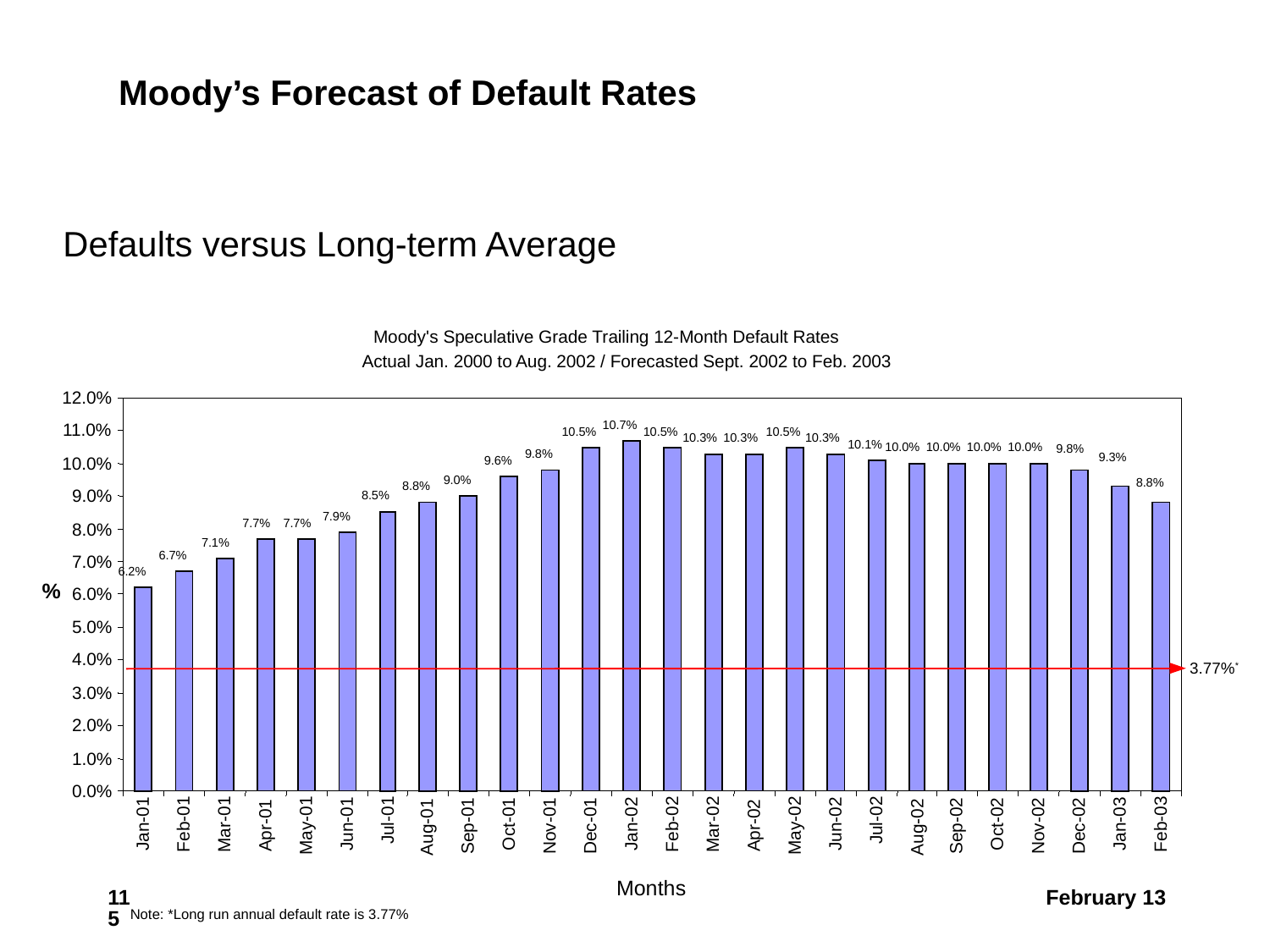

# Moody’s Forecast of Default Rates
Defaults versus Long-term Average
Moody's Speculative Grade Trailing 12-Month Default Rates
 Actual Jan. 2000 to Aug. 2002 / Forecasted Sept. 2002 to Feb. 2003
12.0%

10.7%
11.0%
10.5%
10.5%
10.5%

10.3%
10.3%
10.3%
10.1%
10.0%
10.0%
10.0%
10.0%

9.8%
9.8%

9.3%
10.0%
9.6%

9.0%
8.8%

8.8%
9.0%

8.5%

7.9%

7.7%
7.7%
8.0%

7.1%

6.7%
7.0%

6.2%

%
6.0%

5.0%

4.0%
3.77%*

3.0%

2.0%

1.0%

0.0%

Jul-01
Jul-02
Jan-01
Jun-01
Oct-01
Jan-02
Jun-02
Oct-02
Jan-03
Feb-01
Mar-01
Feb-02
Mar-02
Feb-03
May-01
May-02
Apr-01
Apr-02
Sep-01
Nov-01
Dec-01
Sep-02
Nov-02
Dec-02
Aug-01
Aug-02
Months
Note: *Long run annual default rate is 3.77%